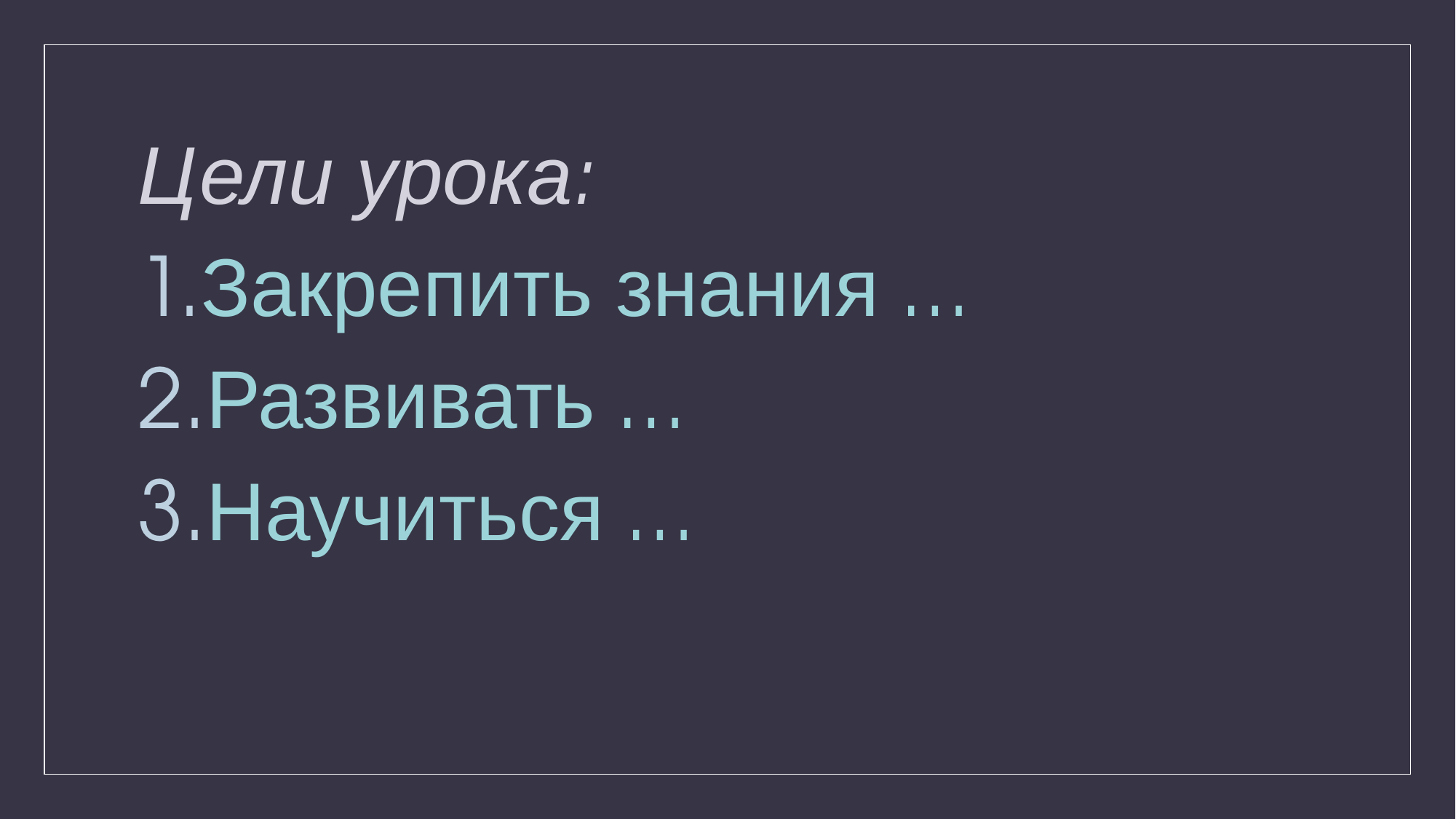

Цели урока:
Закрепить знания …
Развивать …
Научиться …